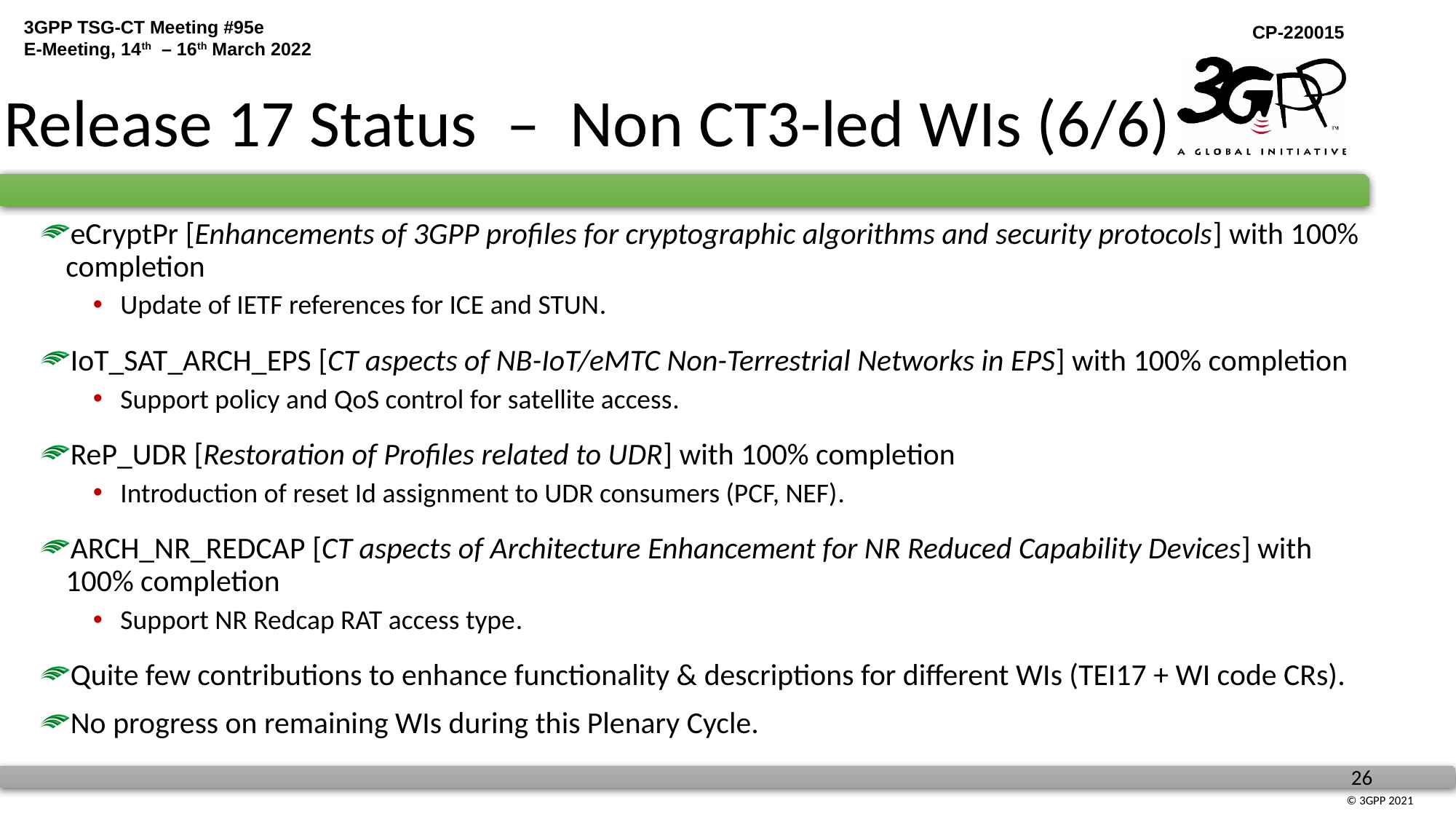

# Release 17 Status  –  Non CT3-led WIs (6/6)
eCryptPr [Enhancements of 3GPP profiles for cryptographic algorithms and security protocols] with 100% completion
Update of IETF references for ICE and STUN.
IoT_SAT_ARCH_EPS [CT aspects of NB-IoT/eMTC Non-Terrestrial Networks in EPS] with 100% completion
Support policy and QoS control for satellite access.
ReP_UDR [Restoration of Profiles related to UDR] with 100% completion
Introduction of reset Id assignment to UDR consumers (PCF, NEF).
ARCH_NR_REDCAP [CT aspects of Architecture Enhancement for NR Reduced Capability Devices] with 100% completion
Support NR Redcap RAT access type.
Quite few contributions to enhance functionality & descriptions for different WIs (TEI17 + WI code CRs).
No progress on remaining WIs during this Plenary Cycle.